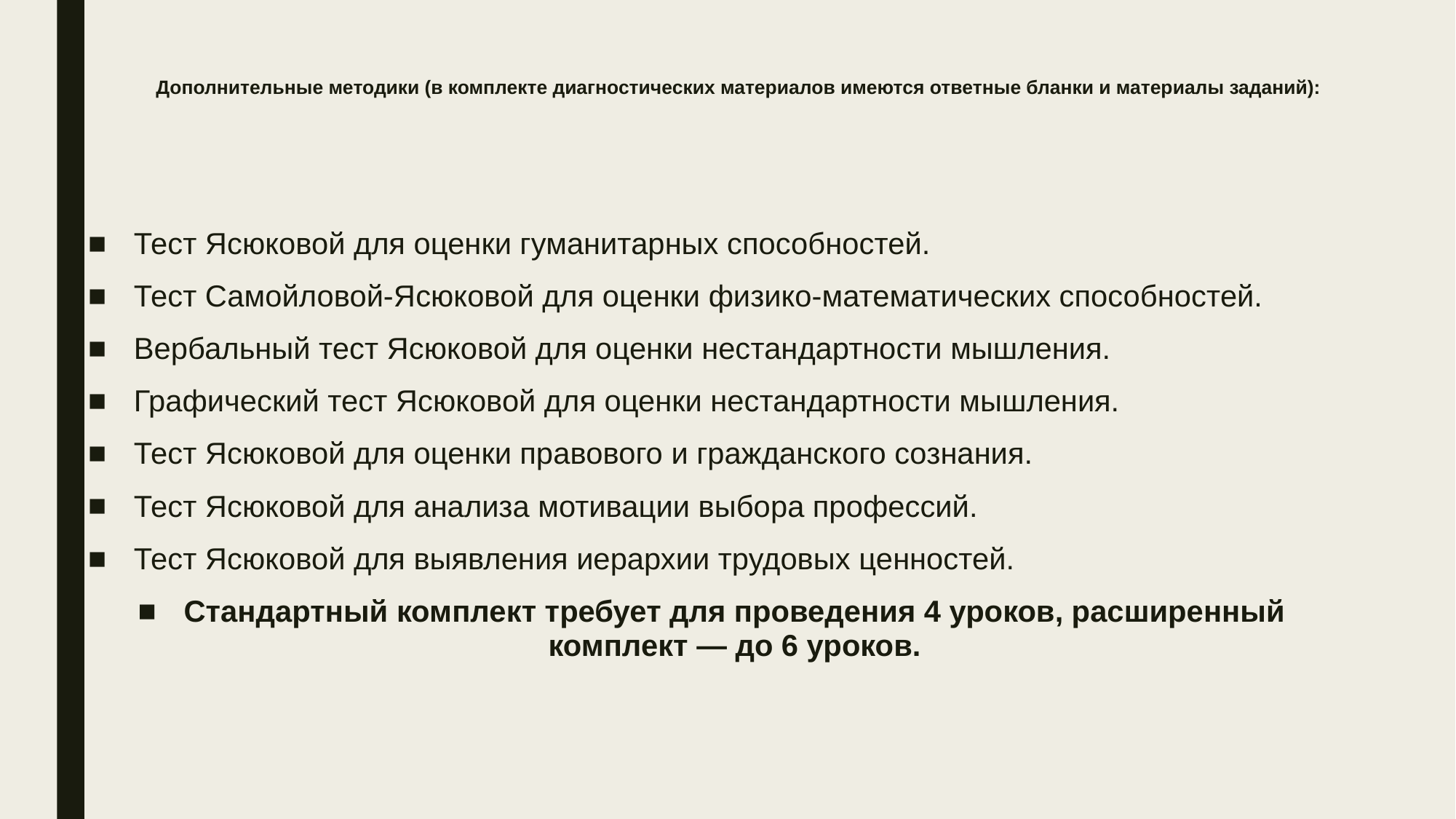

# Дополнительные методики (в комплекте диагностических материалов имеются ответные бланки и материалы заданий):

Тест Ясюковой для оценки гуманитарных способностей.
Тест Самойловой-Ясюковой для оценки физико-математических способностей.
Вербальный тест Ясюковой для оценки нестандартности мышления.
Графический тест Ясюковой для оценки нестандартности мышления.
Тест Ясюковой для оценки правового и гражданского сознания.
Тест Ясюковой для анализа мотивации выбора профессий.
Тест Ясюковой для выявления иерархии трудовых ценностей.
Стандартный комплект требует для проведения 4 уроков, расширенный комплект — до 6 уроков.